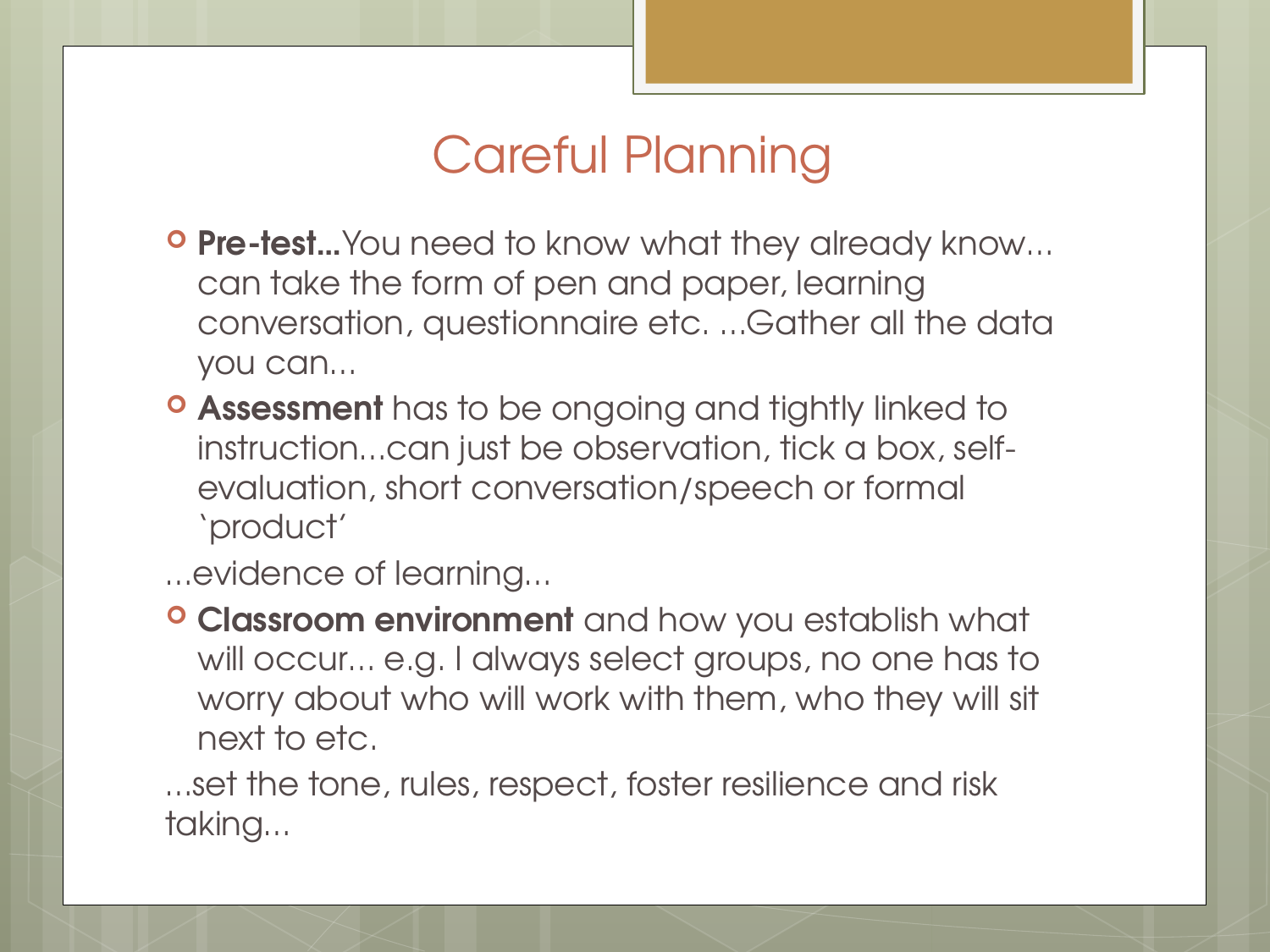

# Careful Planning
Pre-test…You need to know what they already know… can take the form of pen and paper, learning conversation, questionnaire etc. …Gather all the data you can…
Assessment has to be ongoing and tightly linked to instruction…can just be observation, tick a box, self-evaluation, short conversation/speech or formal ‘product’
…evidence of learning…
Classroom environment and how you establish what will occur… e.g. I always select groups, no one has to worry about who will work with them, who they will sit next to etc.
…set the tone, rules, respect, foster resilience and risk taking…